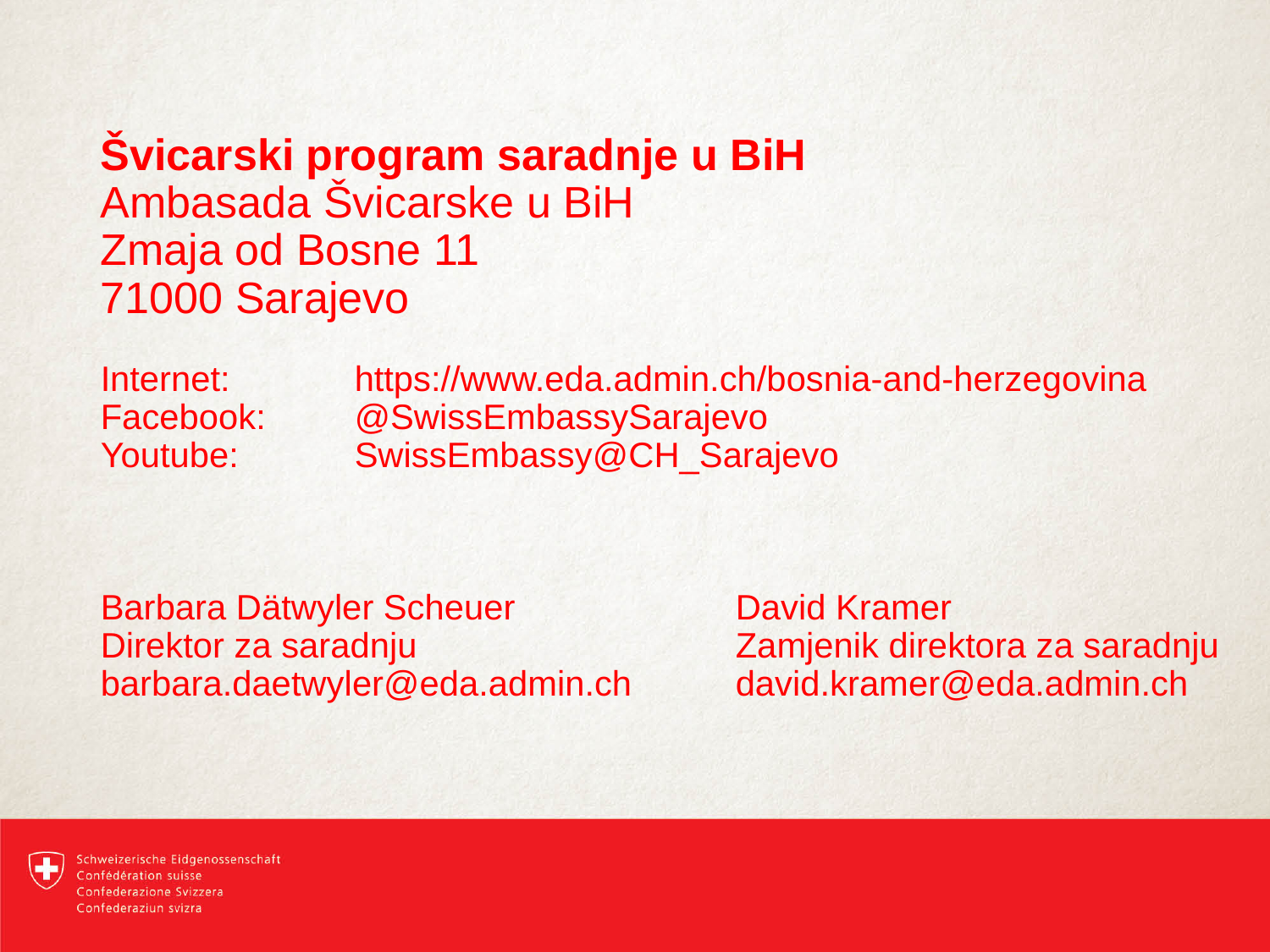

# Švicarski program saradnje u BiH Ambasada Švicarske u BiH Zmaja od Bosne 11 71000 Sarajevo Internet:	https://www.eda.admin.ch/bosnia-and-herzegovina Facebook: 	@SwissEmbassySarajevo Youtube:	SwissEmbassy@CH_Sarajevo Barbara Dätwyler Scheuer		David Kramer Direktor za saradnju			Zamjenik direktora za saradnju barbara.daetwyler@eda.admin.ch	david.kramer@eda.admin.ch